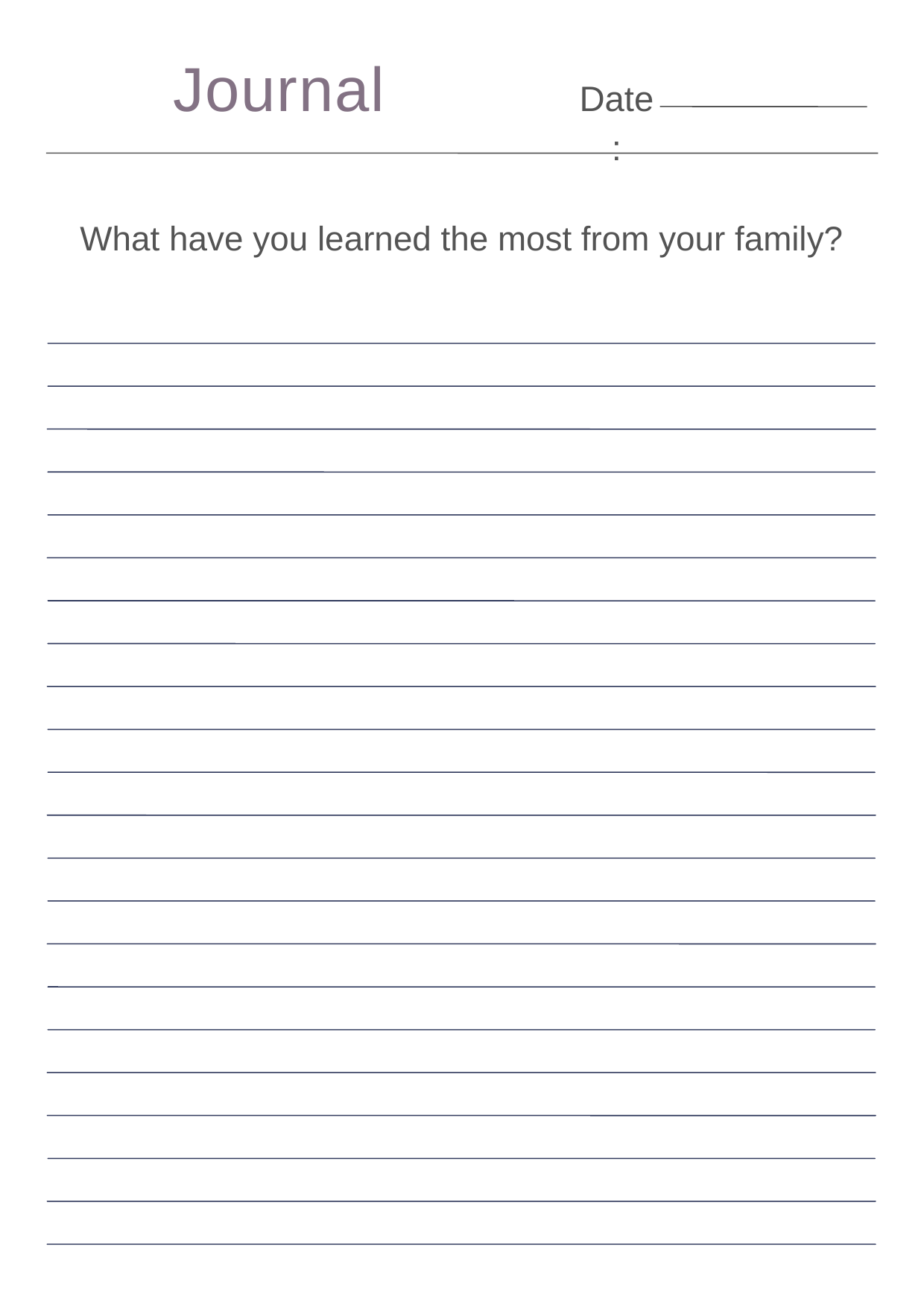

Journal
Date:

What have you learned the most from your family?